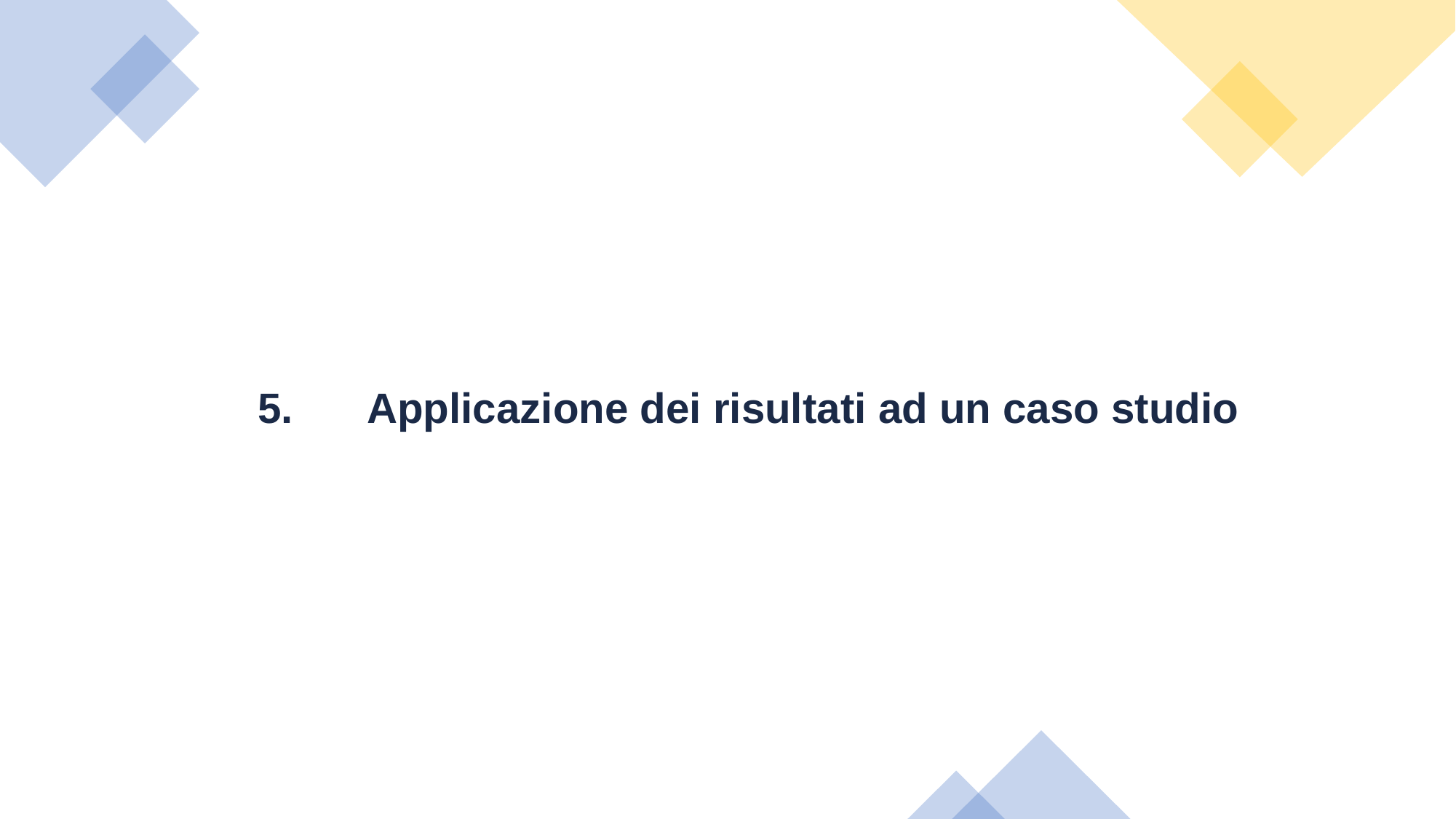

5.	Applicazione dei risultati ad un caso studio